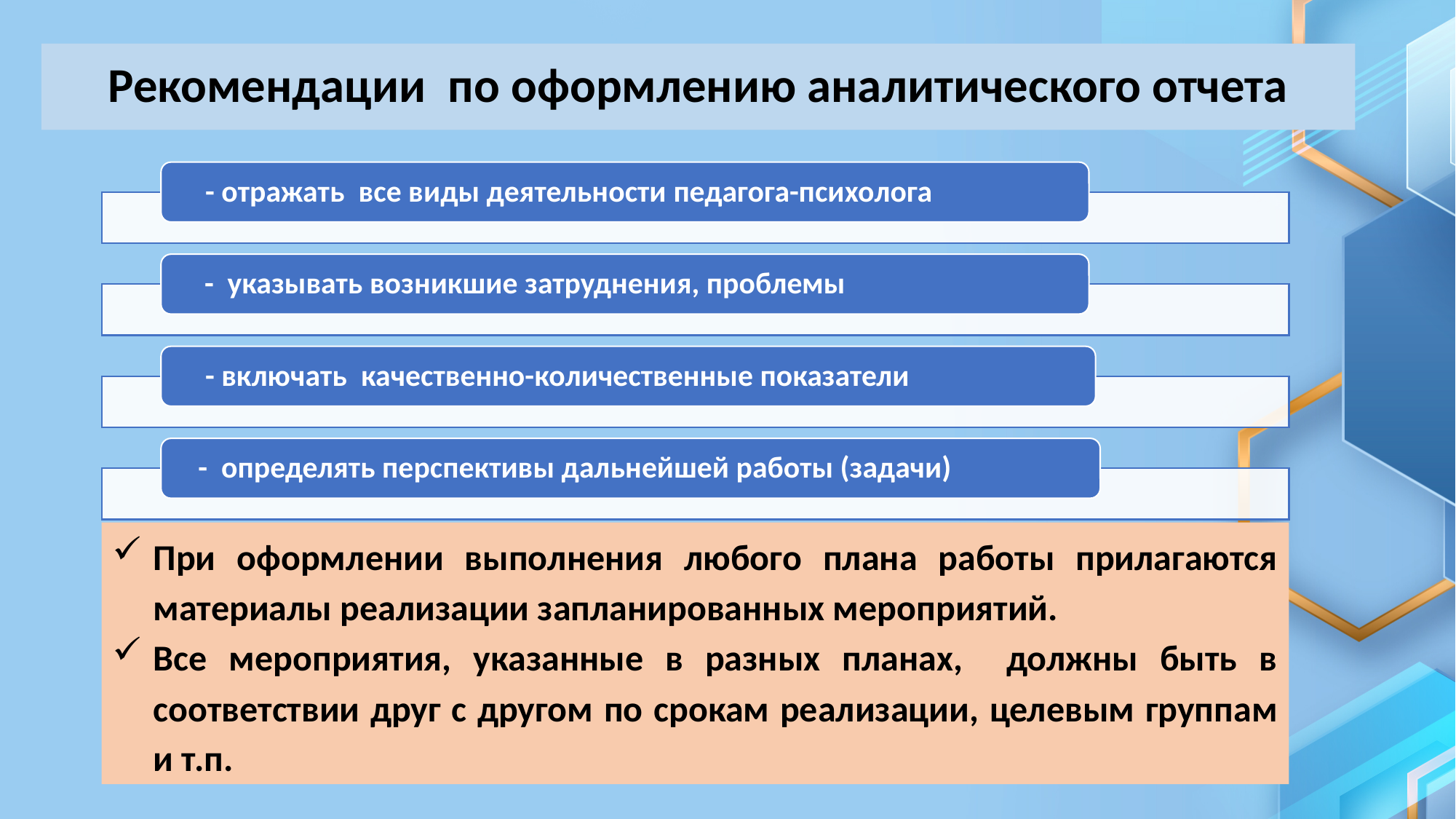

# Рекомендации  по оформлению аналитического отчета
 - отражать  все виды деятельности педагога-психолога
 -  указывать возникшие затруднения, проблемы
 - включать  качественно-количественные показатели
-  определять перспективы дальнейшей работы (задачи)
При оформлении выполнения любого плана работы прилагаются материалы реализации запланированных мероприятий.
Все мероприятия, указанные в разных планах,  должны быть в соответствии друг с другом по срокам реализации, целевым группам и т.п.